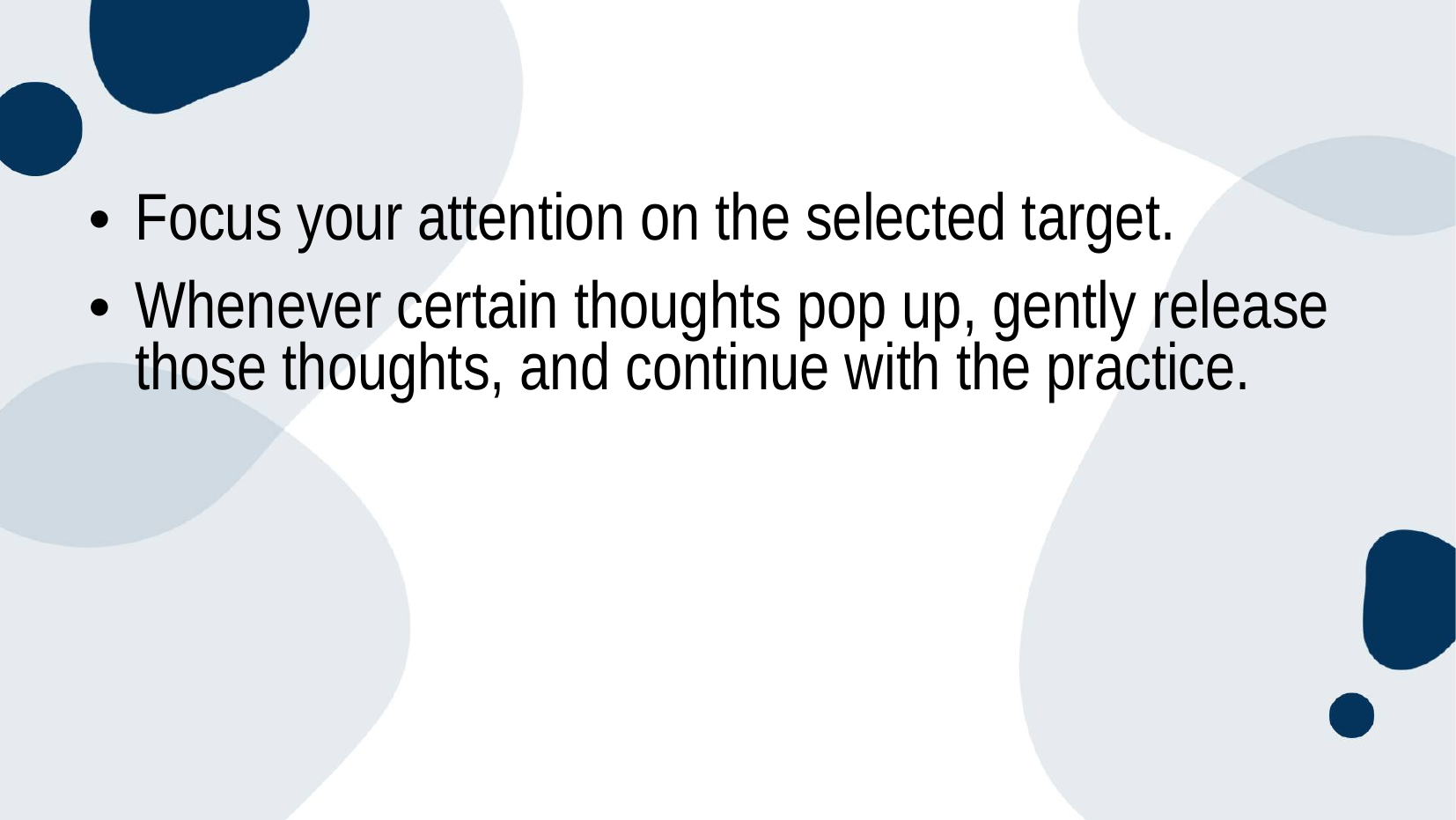

Focus your attention on the selected target.
Whenever certain thoughts pop up, gently release those thoughts, and continue with the practice.